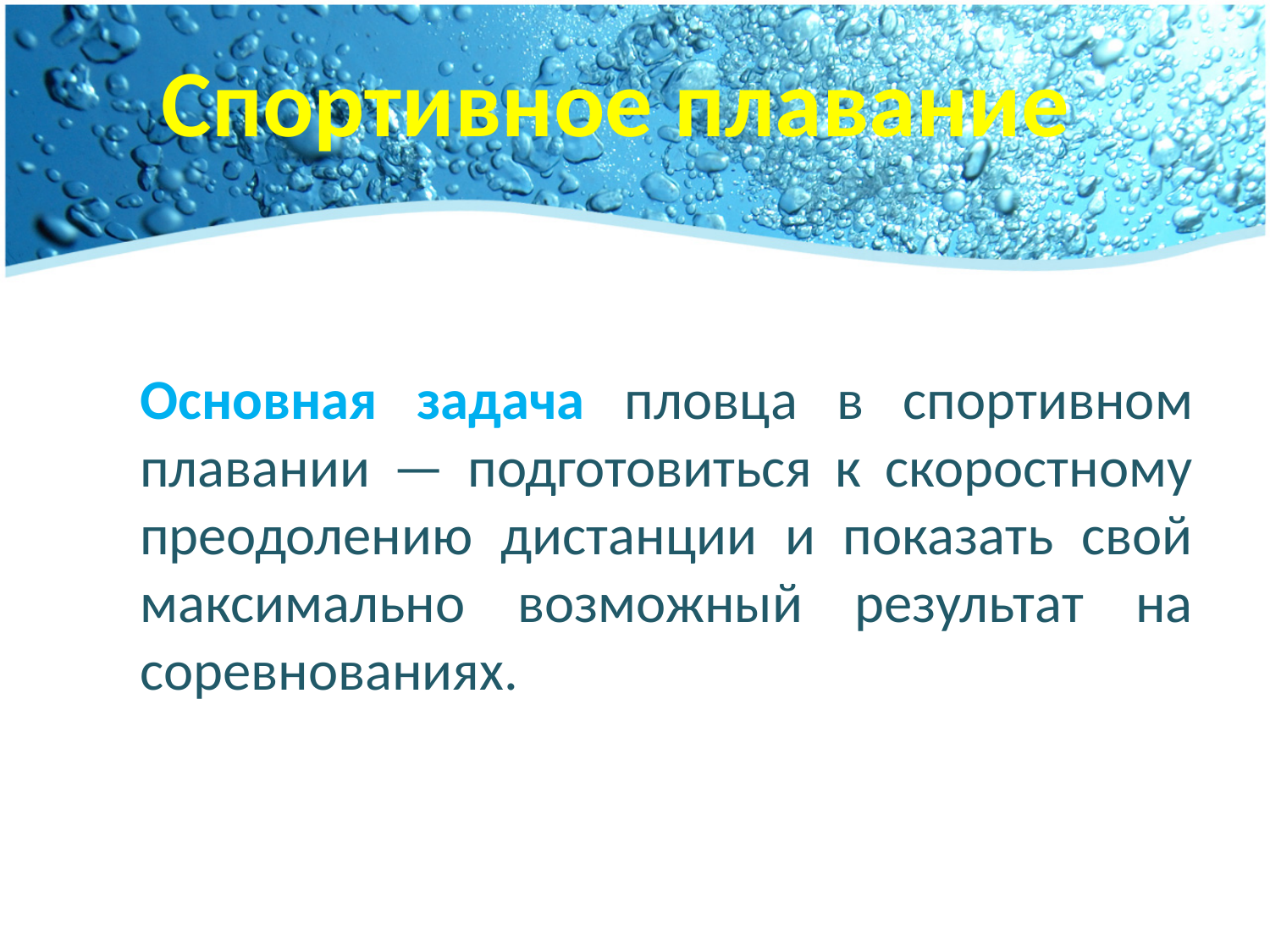

# Спортивное плавание

Основная задача пловца в спортивном плавании — подготовиться к скоростному преодолению дистанции и показать свой максимально возможный результат на соревнованиях.